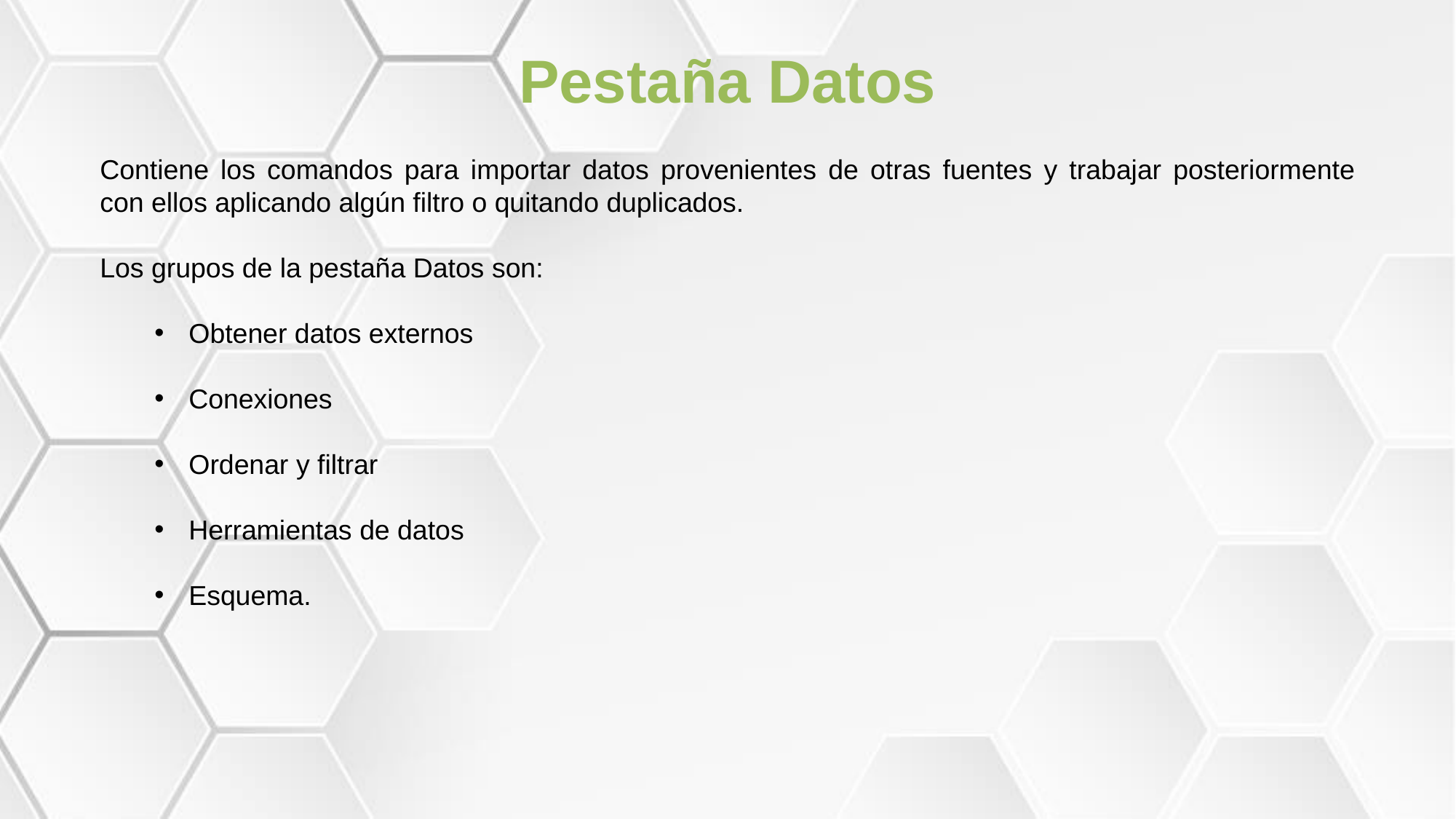

# Pestaña Datos
Contiene los comandos para importar datos provenientes de otras fuentes y trabajar posteriormente con ellos aplicando algún filtro o quitando duplicados.

Los grupos de la pestaña Datos son:

Obtener datos externos

Conexiones

Ordenar y filtrar

Herramientas de datos

Esquema.